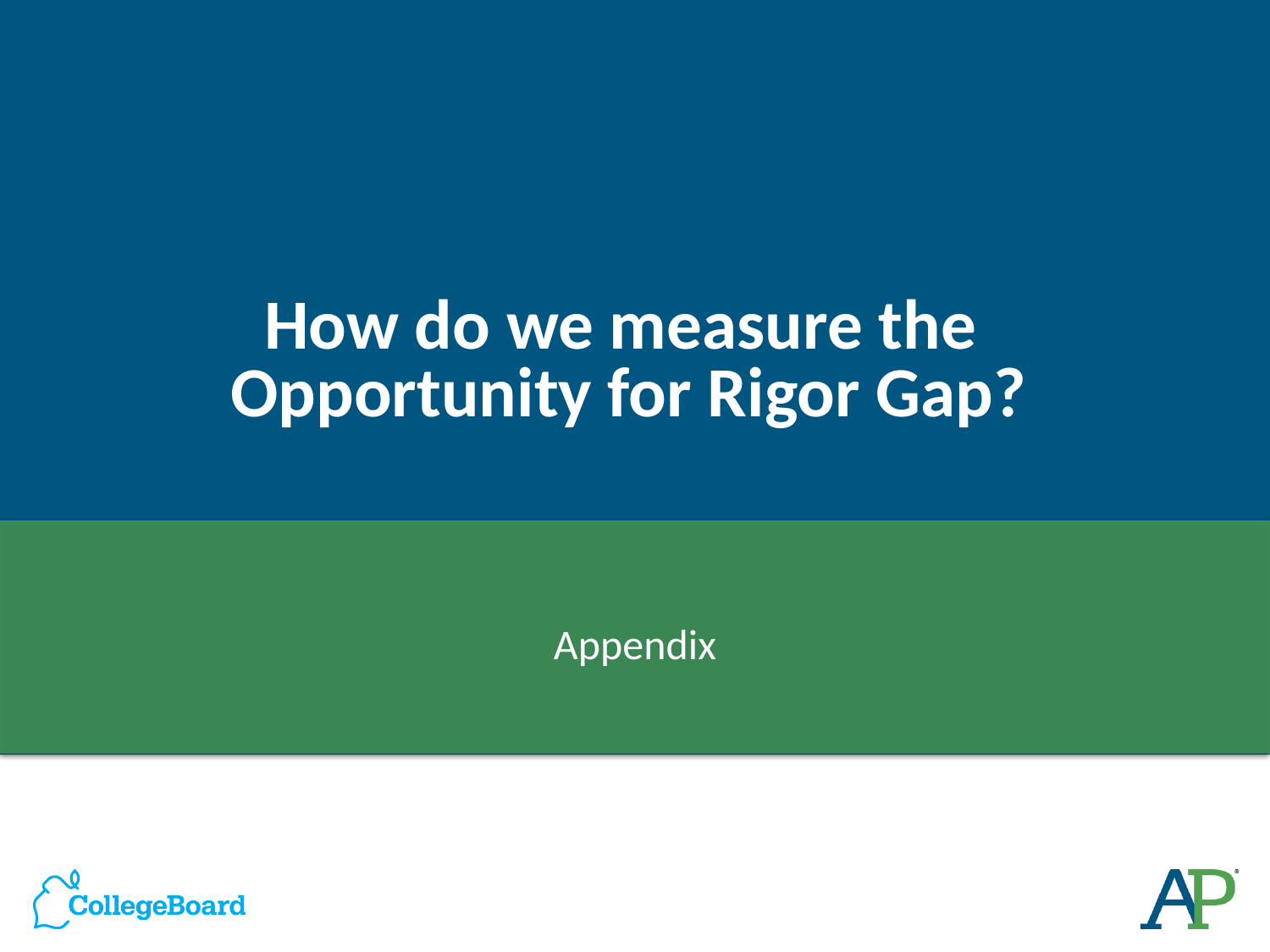

# How do we measure the Opportunity for Rigor Gap?
Appendix